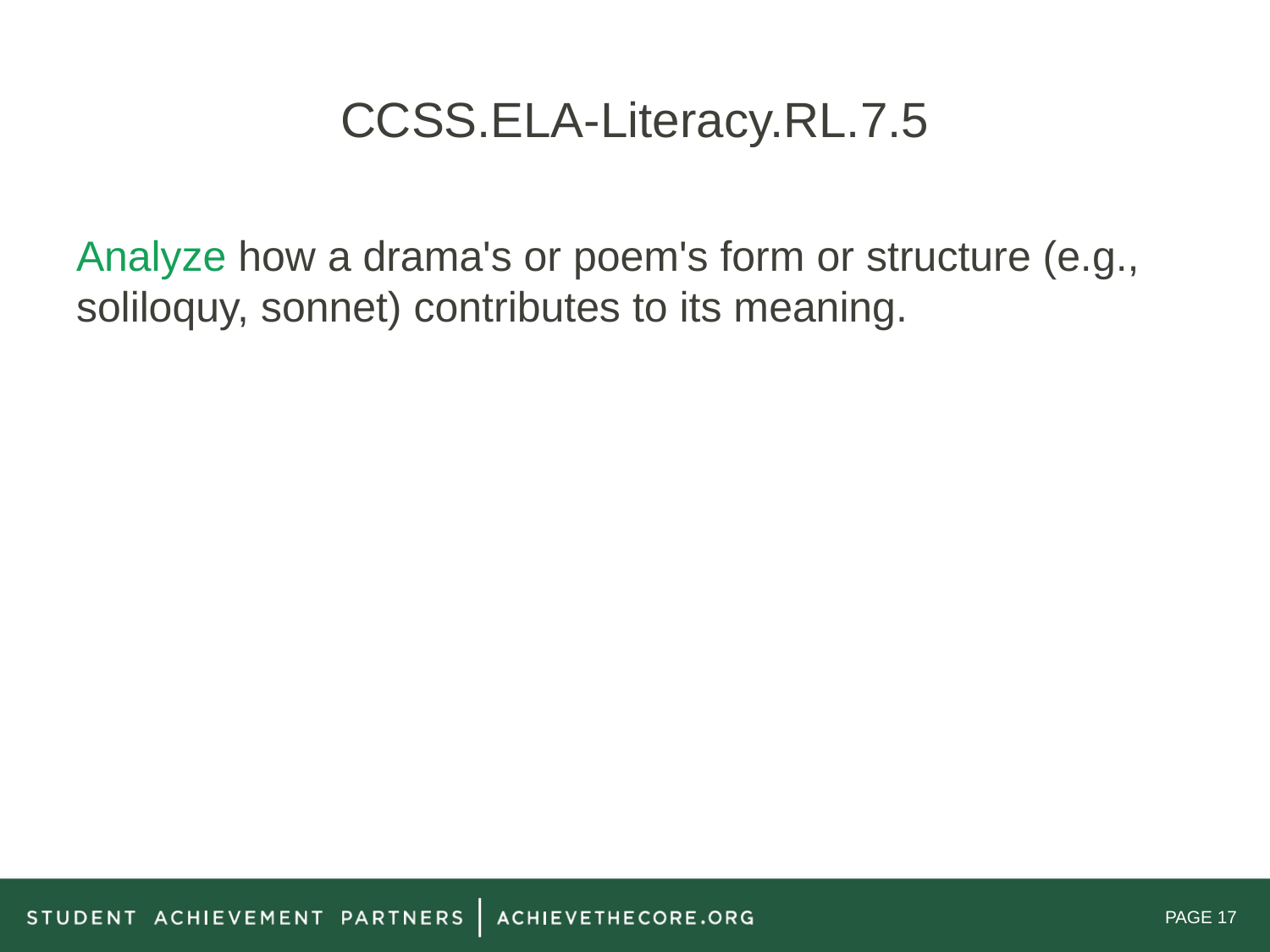

# CCSS.ELA-Literacy.RL.7.5
Analyze how a drama's or poem's form or structure (e.g., soliloquy, sonnet) contributes to its meaning.